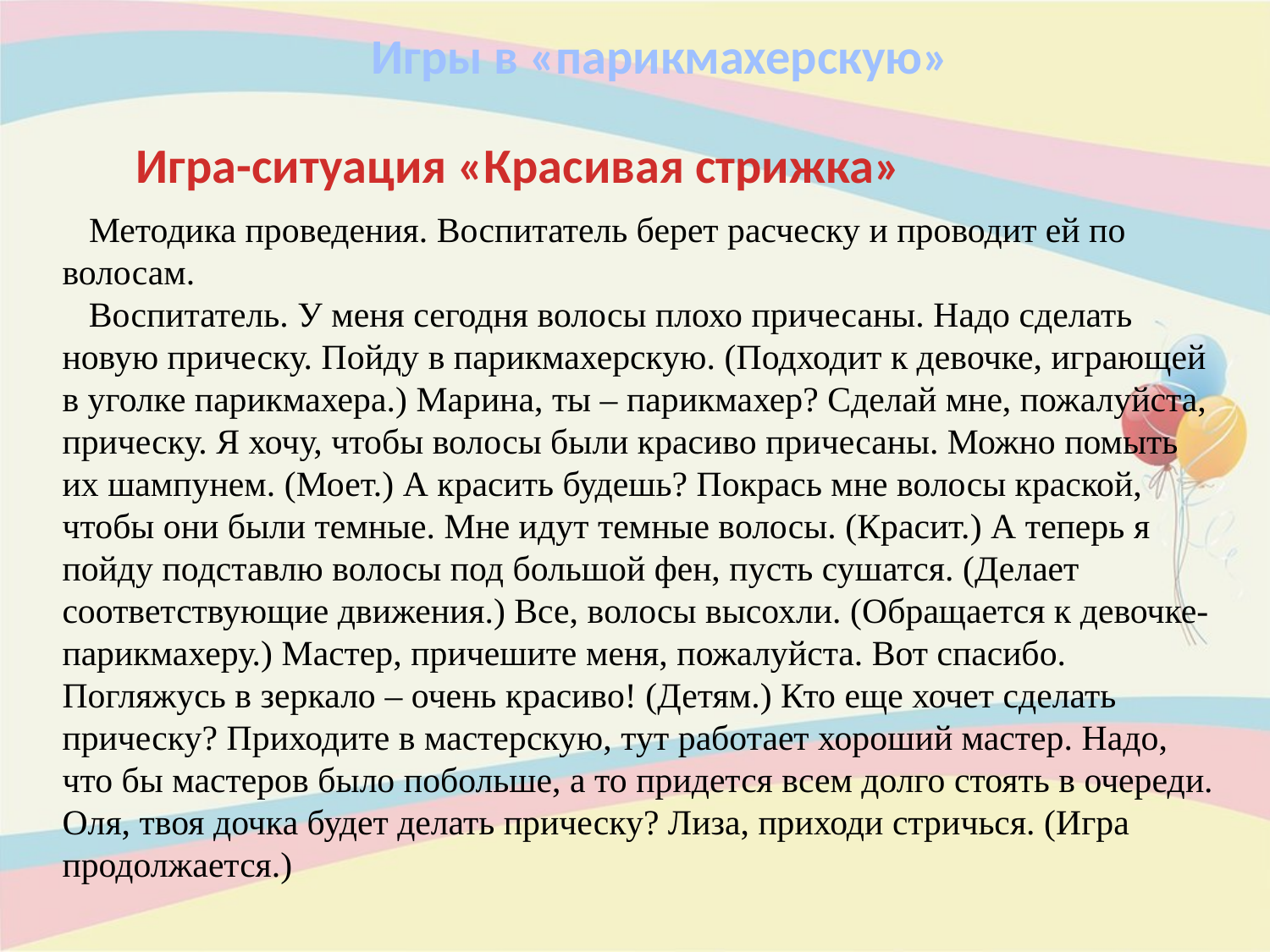

Игры в «парикмахерскую»
   Игра-ситуация «Красивая стрижка»
   Методика проведения. Воспитатель берет расческу и проводит ей по волосам.
   Воспитатель. У меня сегодня волосы плохо причесаны. Надо сделать новую прическу. Пойду в парикмахерскую. (Подходит к девочке, играющей в уголке парикмахера.) Марина, ты – парикмахер? Сделай мне, пожалуйста, прическу. Я хочу, чтобы волосы были красиво причесаны. Можно помыть их шампунем. (Моет.) А красить будешь? Покрась мне волосы краской, чтобы они были темные. Мне идут темные волосы. (Красит.) А теперь я пойду подставлю волосы под большой фен, пусть сушатся. (Делает соответствующие движения.) Все, волосы высохли. (Обращается к девочке-парикмахеру.) Мастер, причешите меня, пожалуйста. Вот спасибо. Погляжусь в зеркало – очень красиво! (Детям.) Кто еще хочет сделать прическу? Приходите в мастерскую, тут работает хороший мастер. Надо, что бы мастеров было побольше, а то придется всем долго стоять в очереди. Оля, твоя дочка будет делать прическу? Лиза, приходи стричься. (Игра продолжается.)